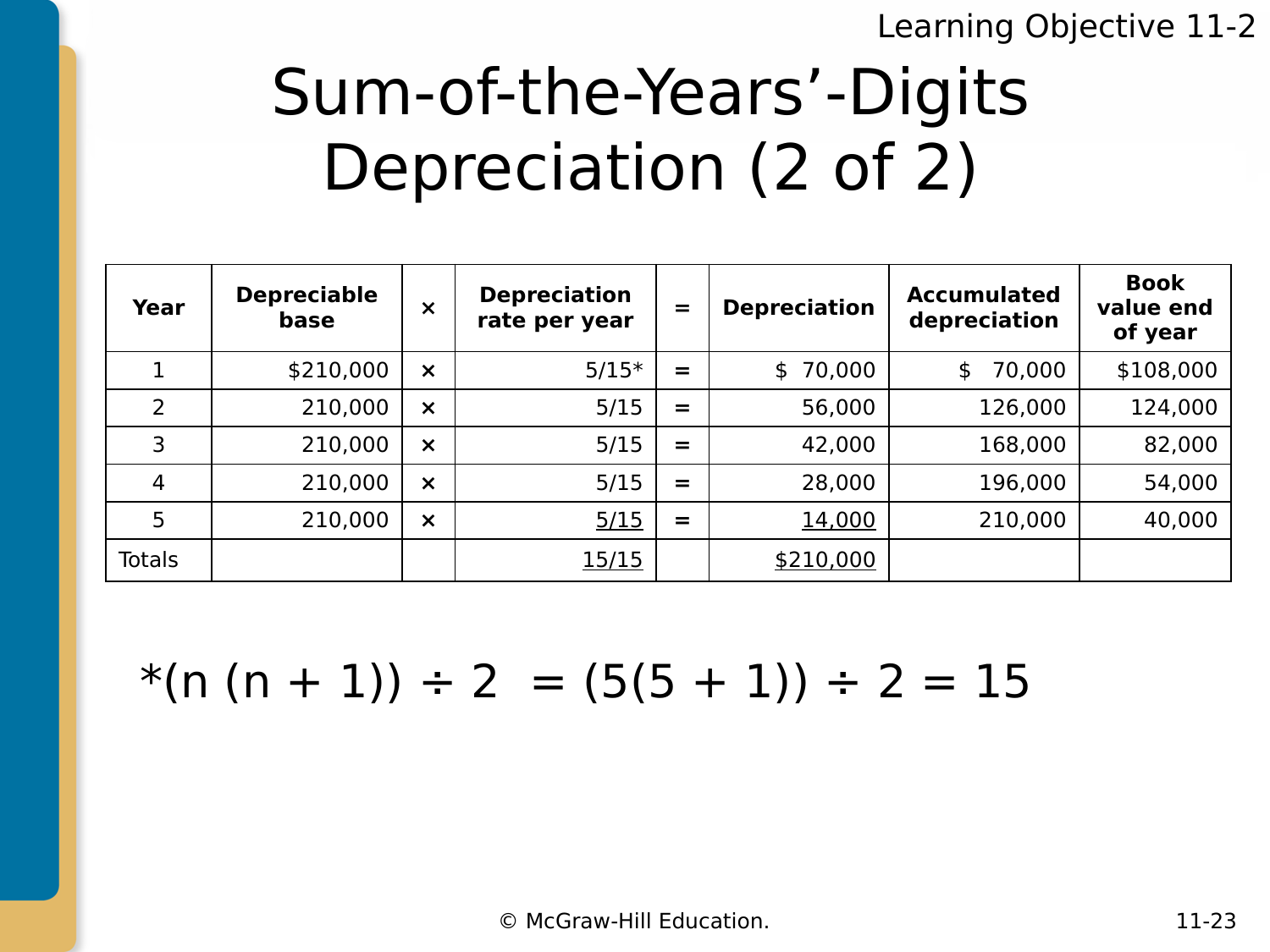

Learning Objective 11-2
# Sum-of-the-Years’-Digits Depreciation (2 of 2)
| Year | Depreciable base | × | Depreciation rate per year | = | Depreciation | Accumulated depreciation | Book value end of year |
| --- | --- | --- | --- | --- | --- | --- | --- |
| 1 | $210,000 | × | 5/15\* | = | $ 70,000 | $ 70,000 | $108,000 |
| 2 | 210,000 | × | 5/15 | = | 56,000 | 126,000 | 124,000 |
| 3 | 210,000 | × | 5/15 | = | 42,000 | 168,000 | 82,000 |
| 4 | 210,000 | × | 5/15 | = | 28,000 | 196,000 | 54,000 |
| 5 | 210,000 | × | 5/15 | = | 14,000 | 210,000 | 40,000 |
| Totals |  |  | 15/15 |  | $210,000 |  |  |
*(n (n + 1)) ÷ 2  = (5(5 + 1)) ÷ 2 = 15